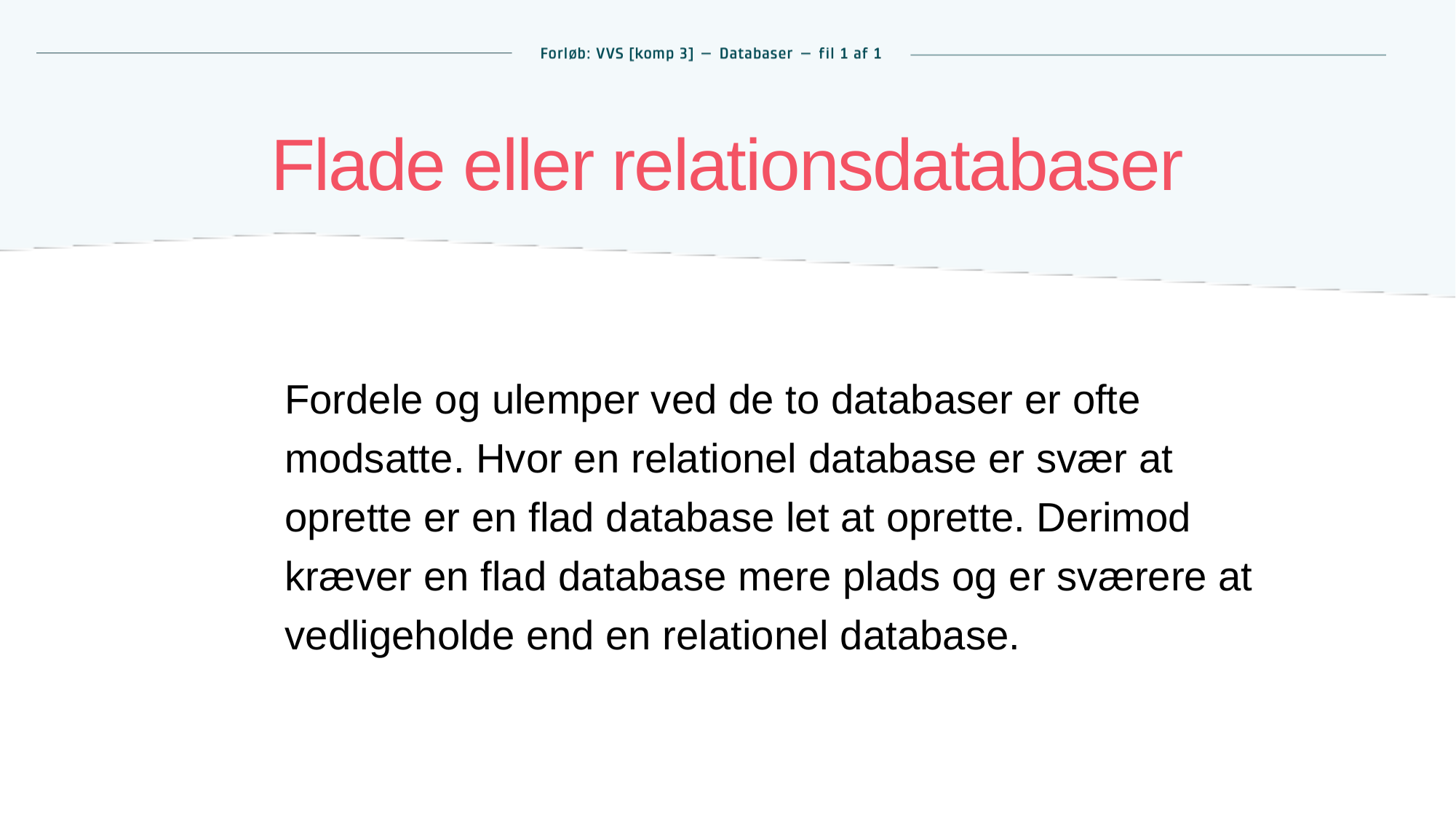

# Flade eller relationsdatabaser
Fordele og ulemper ved de to databaser er ofte modsatte. Hvor en relationel database er svær at oprette er en flad database let at oprette. Derimod kræver en flad database mere plads og er sværere at vedligeholde end en relationel database.
16